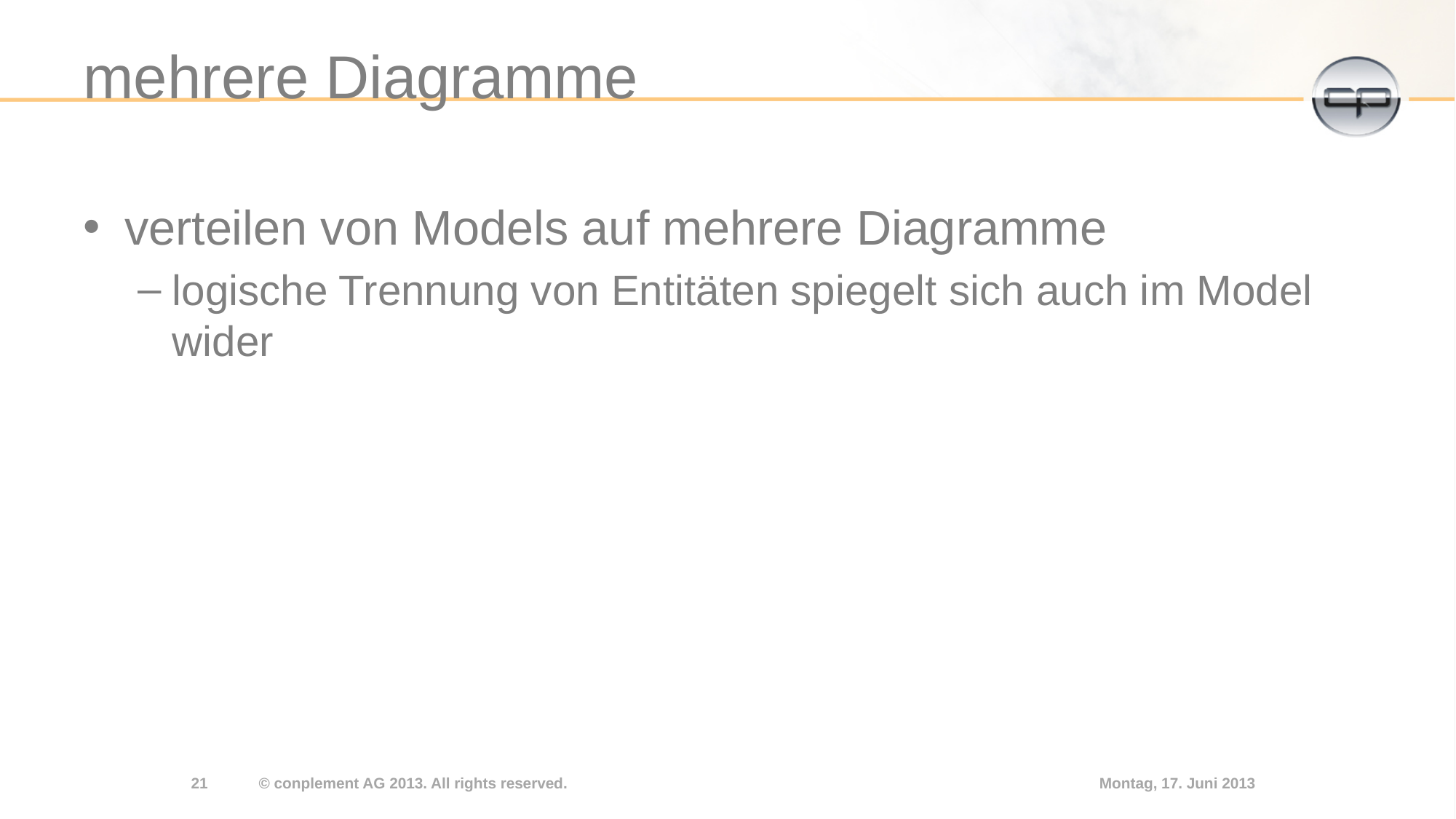

# mehrere Diagramme
verteilen von Models auf mehrere Diagramme
logische Trennung von Entitäten spiegelt sich auch im Model wider